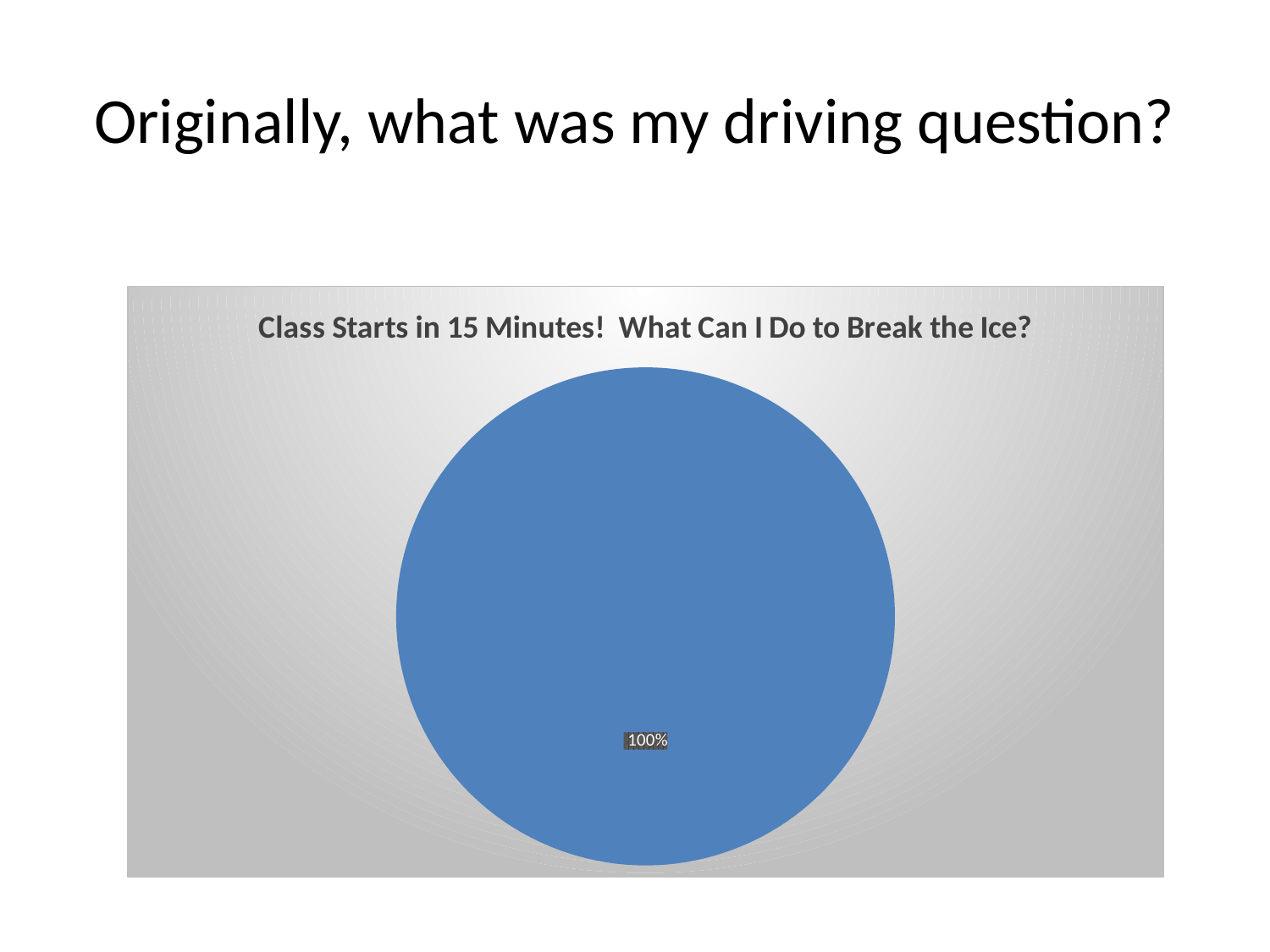

# Originally, what was my driving question?

### Chart:

| Category | Class Starts in 15 Minutes!  What Can I Do to Break the Ice? |
|---|---|